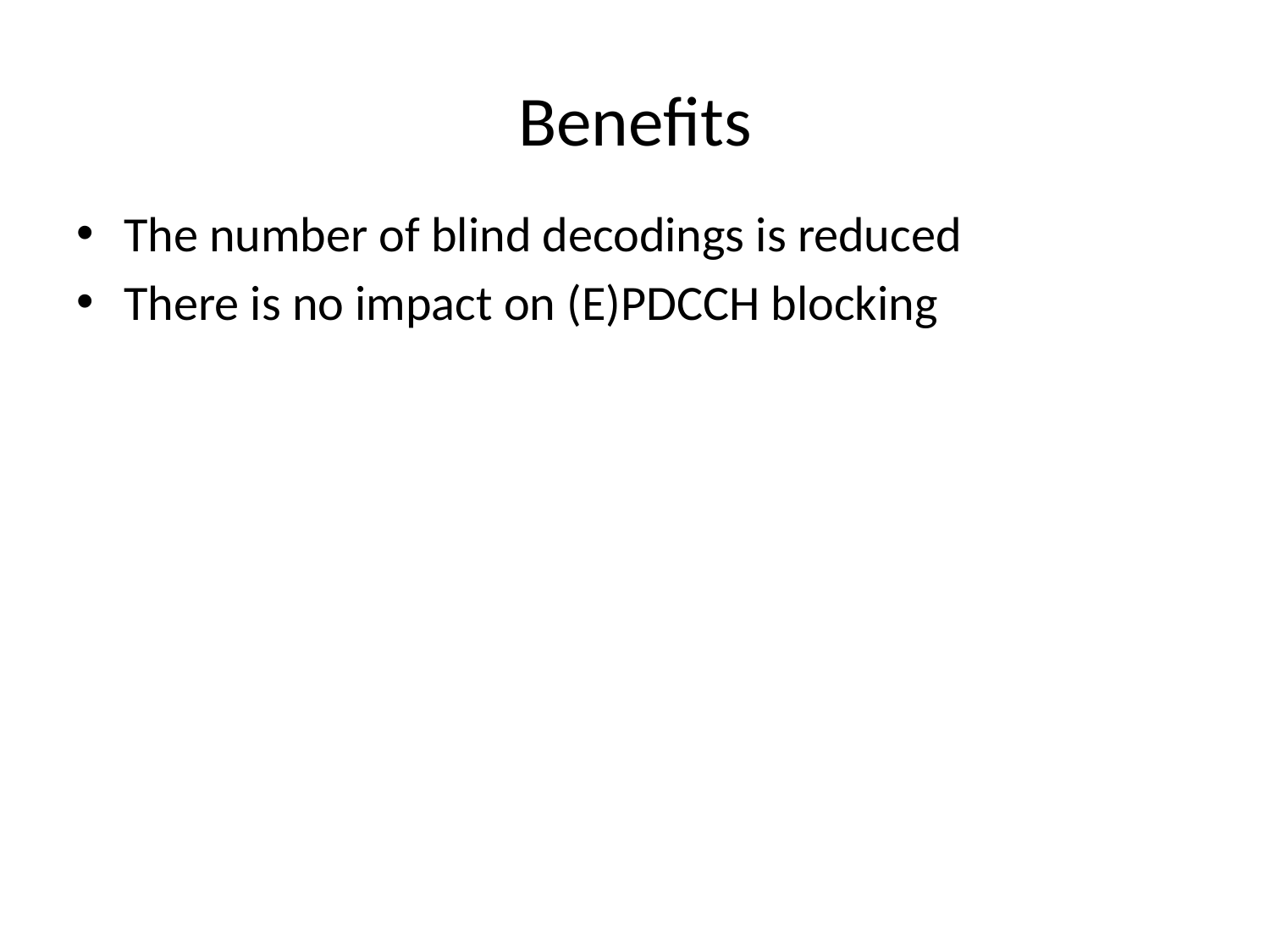

# Benefits
The number of blind decodings is reduced
There is no impact on (E)PDCCH blocking